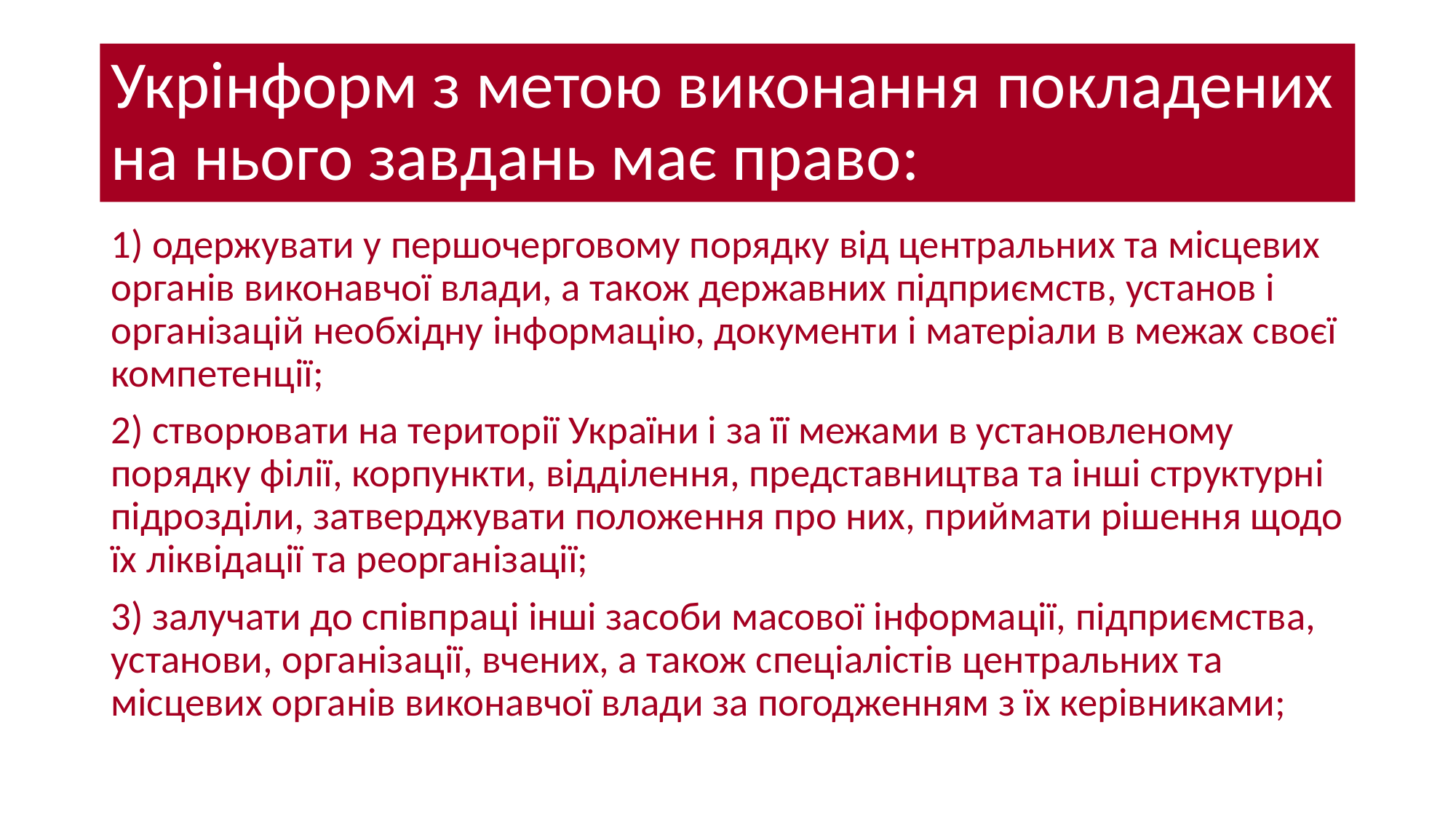

# Укрінформ з метою виконання покладених на нього завдань має право:
1) одержувати у першочерговому порядку від центральних та місцевих органів виконавчої влади, а також державних підприємств, установ і організацій необхідну інформацію, документи і матеріали в межах своєї компетенції;
2) створювати на території України і за її межами в установленому порядку філії, корпункти, відділення, представництва та інші структурні підрозділи, затверджувати положення про них, приймати рішення щодо їх ліквідації та реорганізації;
3) залучати до співпраці інші засоби масової інформації, підприємства, установи, організації, вчених, а також спеціалістів центральних та місцевих органів виконавчої влади за погодженням з їх керівниками;